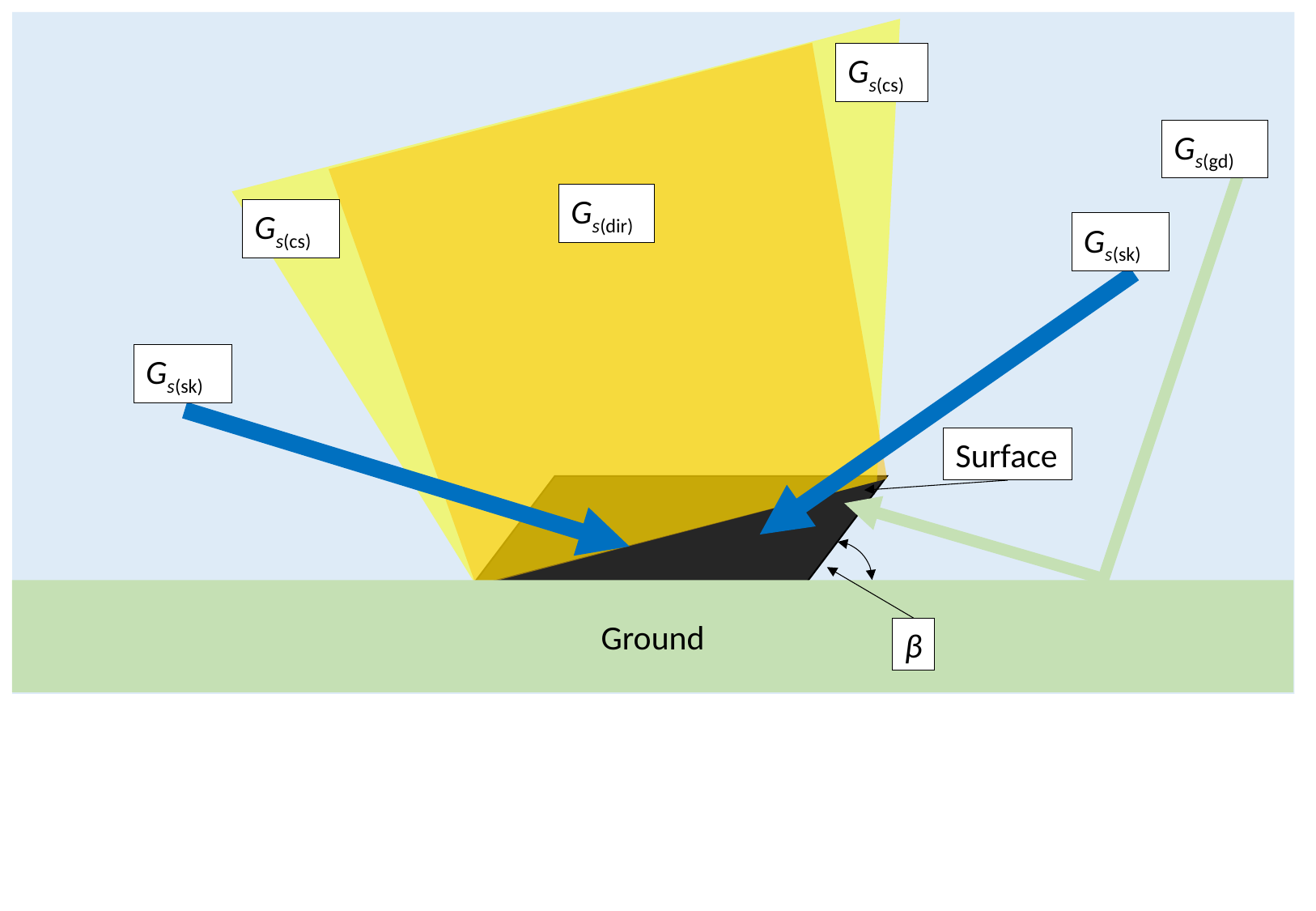

Gs(cs)

Gs(gd)
Gs(dir)
Gs(cs)
Gs(sk)
Gs(sk)
Surface

Ground
β